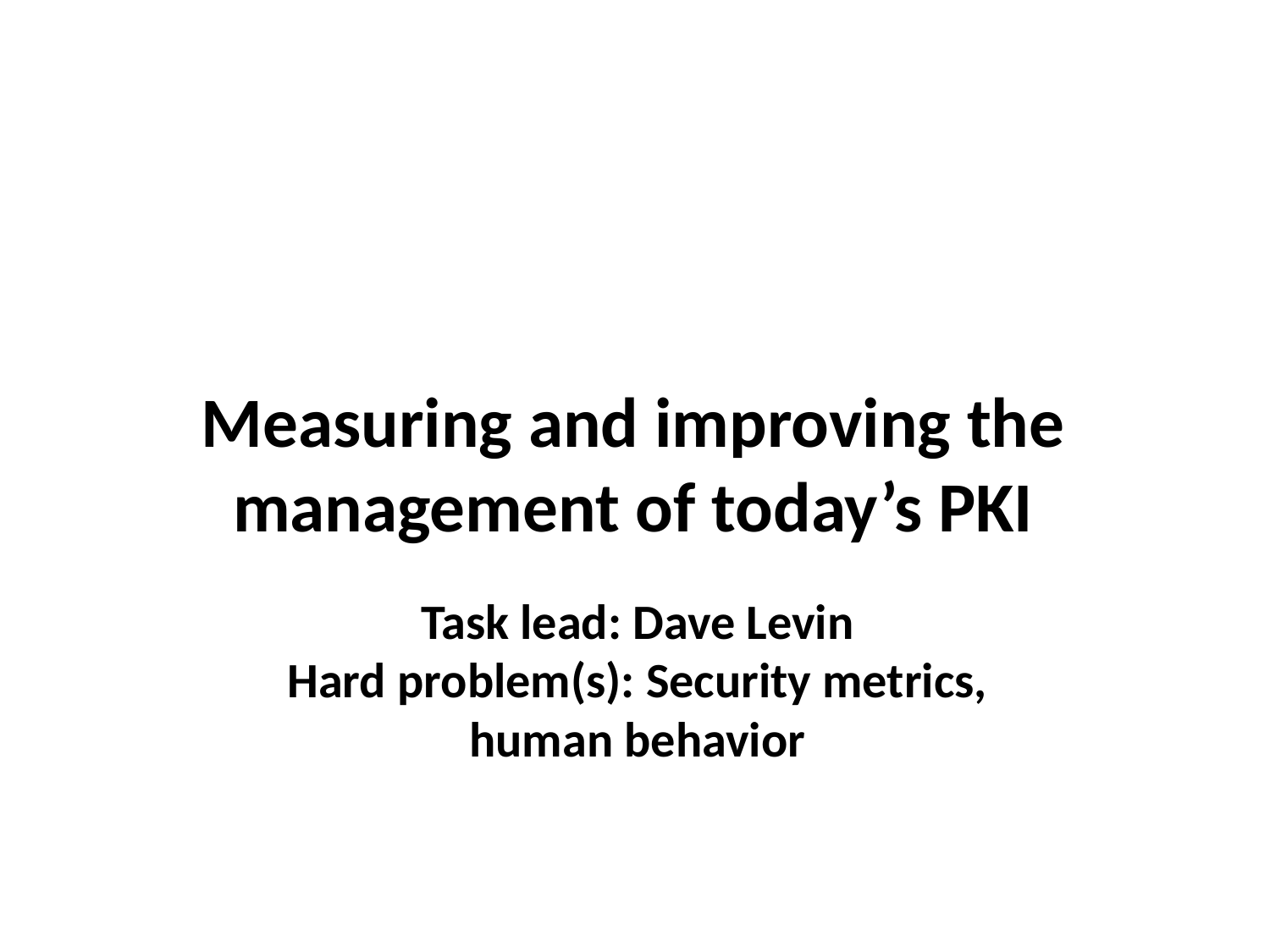

Measuring and improving the
management of today’s PKI
Task lead: Dave Levin
Hard problem(s): Security metrics,
human behavior